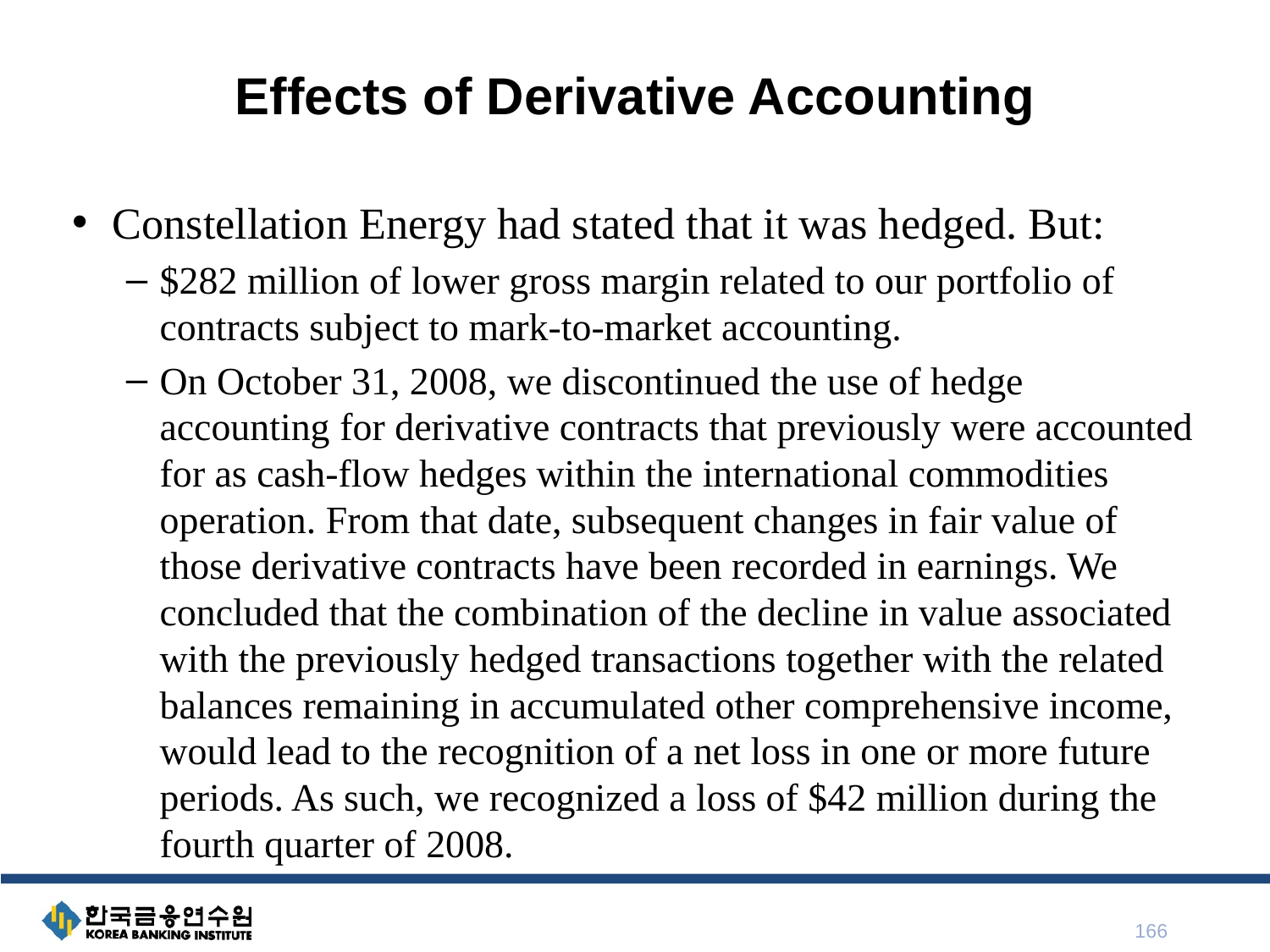

# Effects of Derivative Accounting
Constellation Energy had stated that it was hedged. But:
$282 million of lower gross margin related to our portfolio of contracts subject to mark-to-market accounting.
On October 31, 2008, we discontinued the use of hedge accounting for derivative contracts that previously were accounted for as cash-flow hedges within the international commodities operation. From that date, subsequent changes in fair value of those derivative contracts have been recorded in earnings. We concluded that the combination of the decline in value associated with the previously hedged transactions together with the related balances remaining in accumulated other comprehensive income, would lead to the recognition of a net loss in one or more future periods. As such, we recognized a loss of $42 million during the fourth quarter of 2008.
166